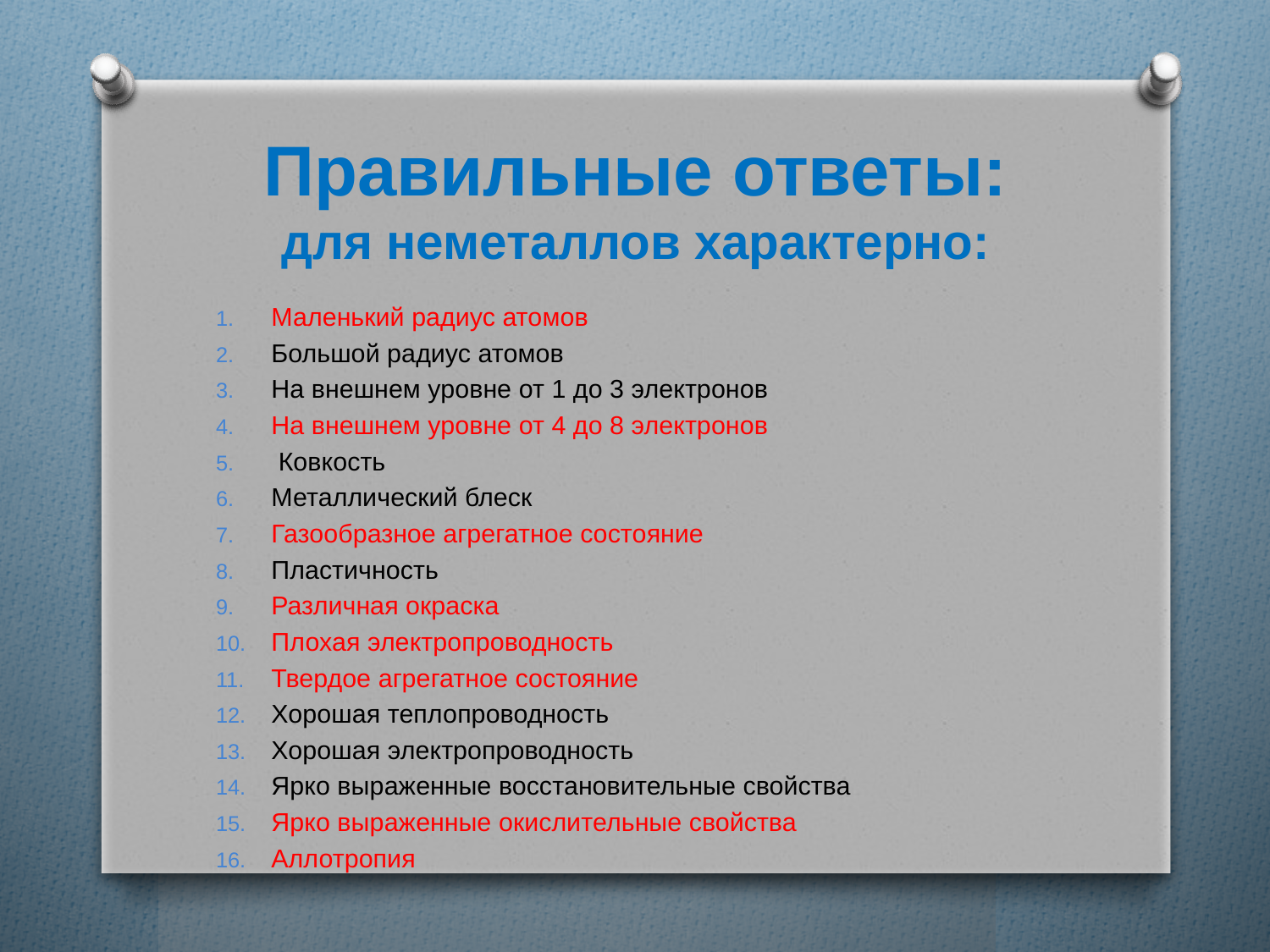

# Правильные ответы: для неметаллов характерно:
Маленький радиус атомов
Большой радиус атомов
На внешнем уровне от 1 до 3 электронов
На внешнем уровне от 4 до 8 электронов
 Ковкость
Металлический блеск
Газообразное агрегатное состояние
Пластичность
Различная окраска
Плохая электропроводность
Твердое агрегатное состояние
Хорошая теплопроводность
Хорошая электропроводность
Ярко выраженные восстановительные свойства
Ярко выраженные окислительные свойства
Аллотропия